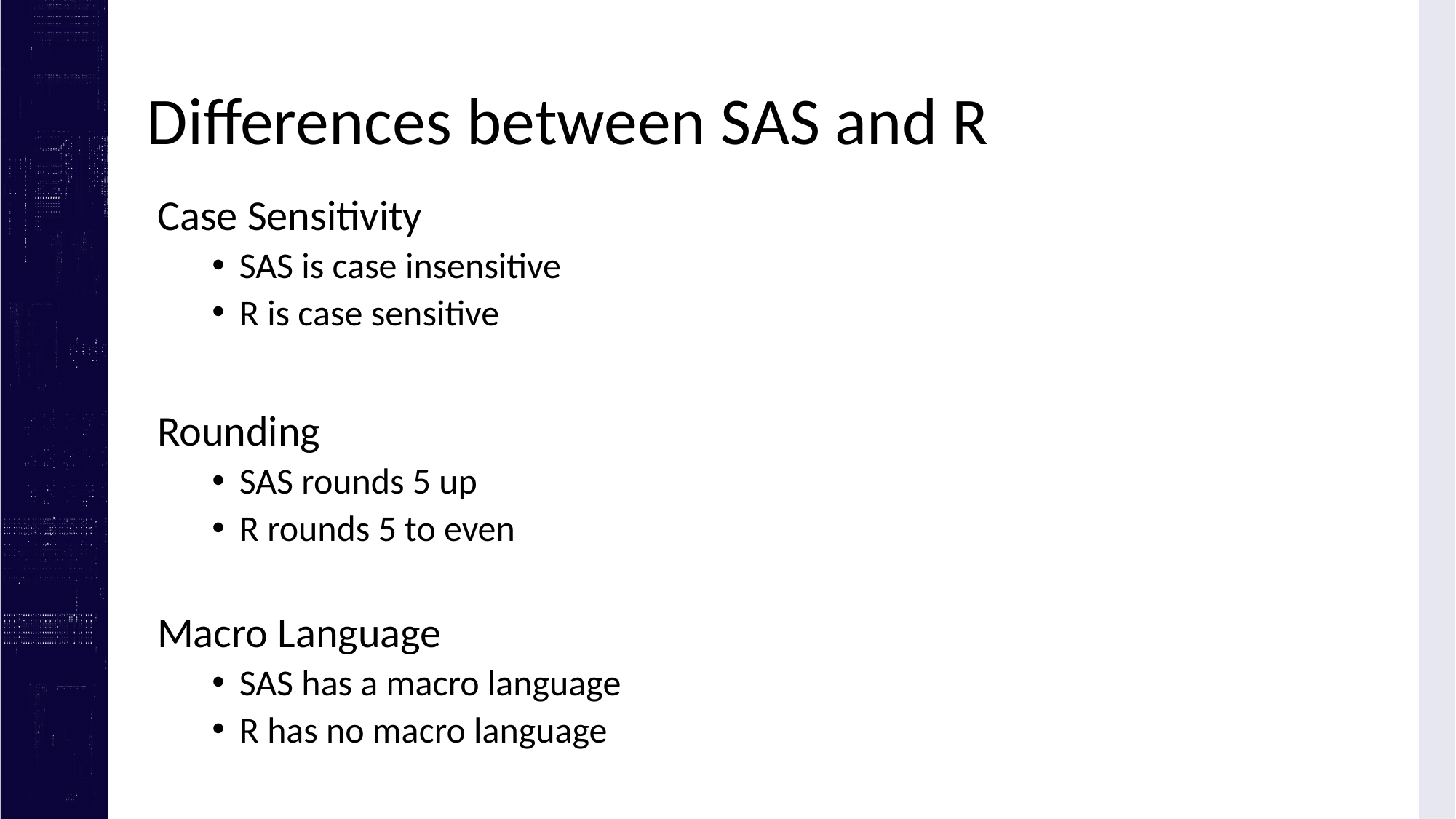

# Differences between SAS and R

Case Sensitivity
SAS is case insensitive
R is case sensitive

Rounding
SAS rounds 5 up
R rounds 5 to even

Macro Language
SAS has a macro language
R has no macro language